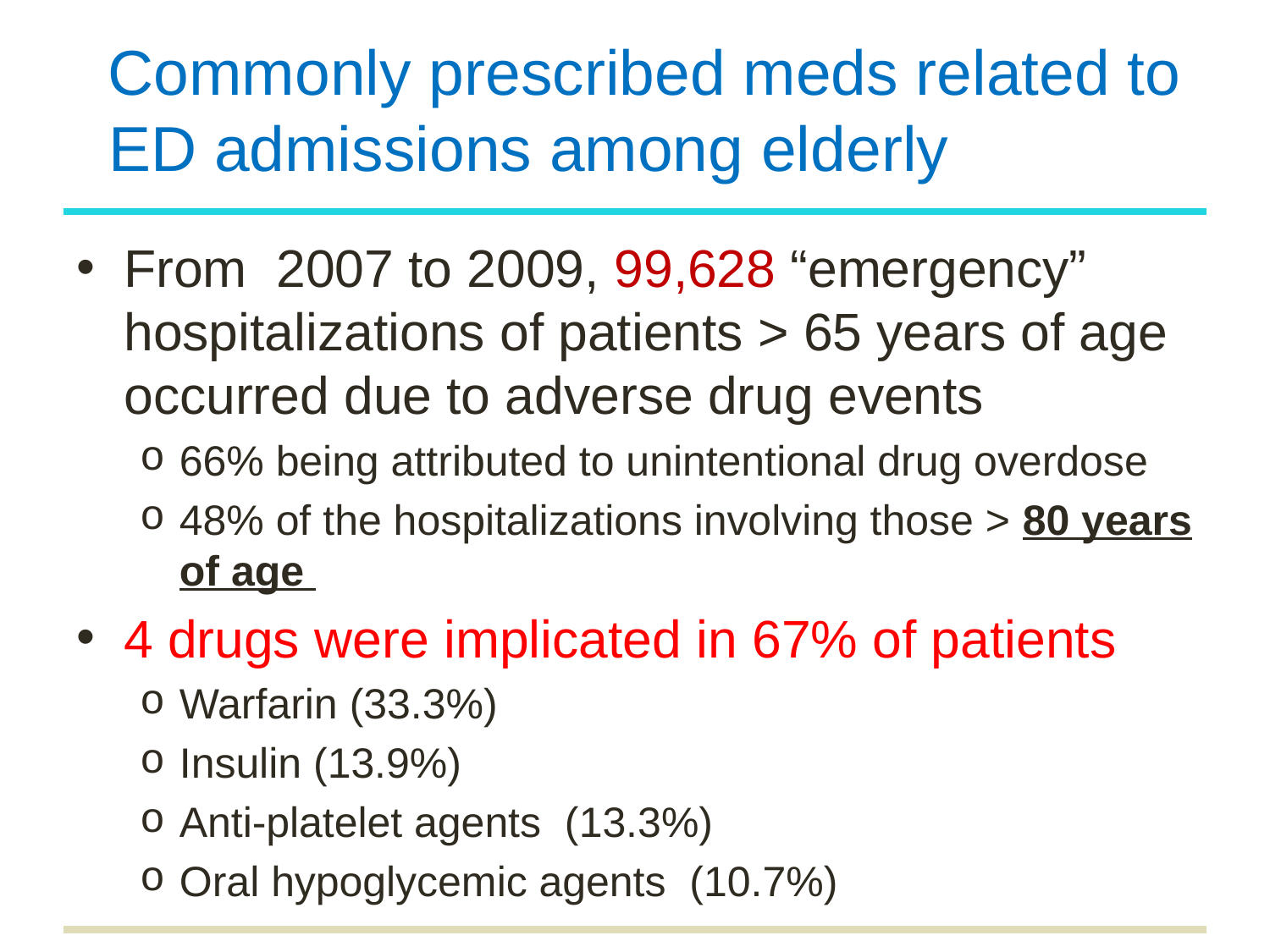

# Commonly prescribed meds related to ED admissions among elderly
From  2007 to 2009, 99,628 “emergency” hospitalizations of patients > 65 years of age occurred due to adverse drug events
66% being attributed to unintentional drug overdose
48% of the hospitalizations involving those > 80 years of age
4 drugs were implicated in 67% of patients
Warfarin (33.3%)
Insulin (13.9%)
Anti-platelet agents  (13.3%)
Oral hypoglycemic agents  (10.7%)